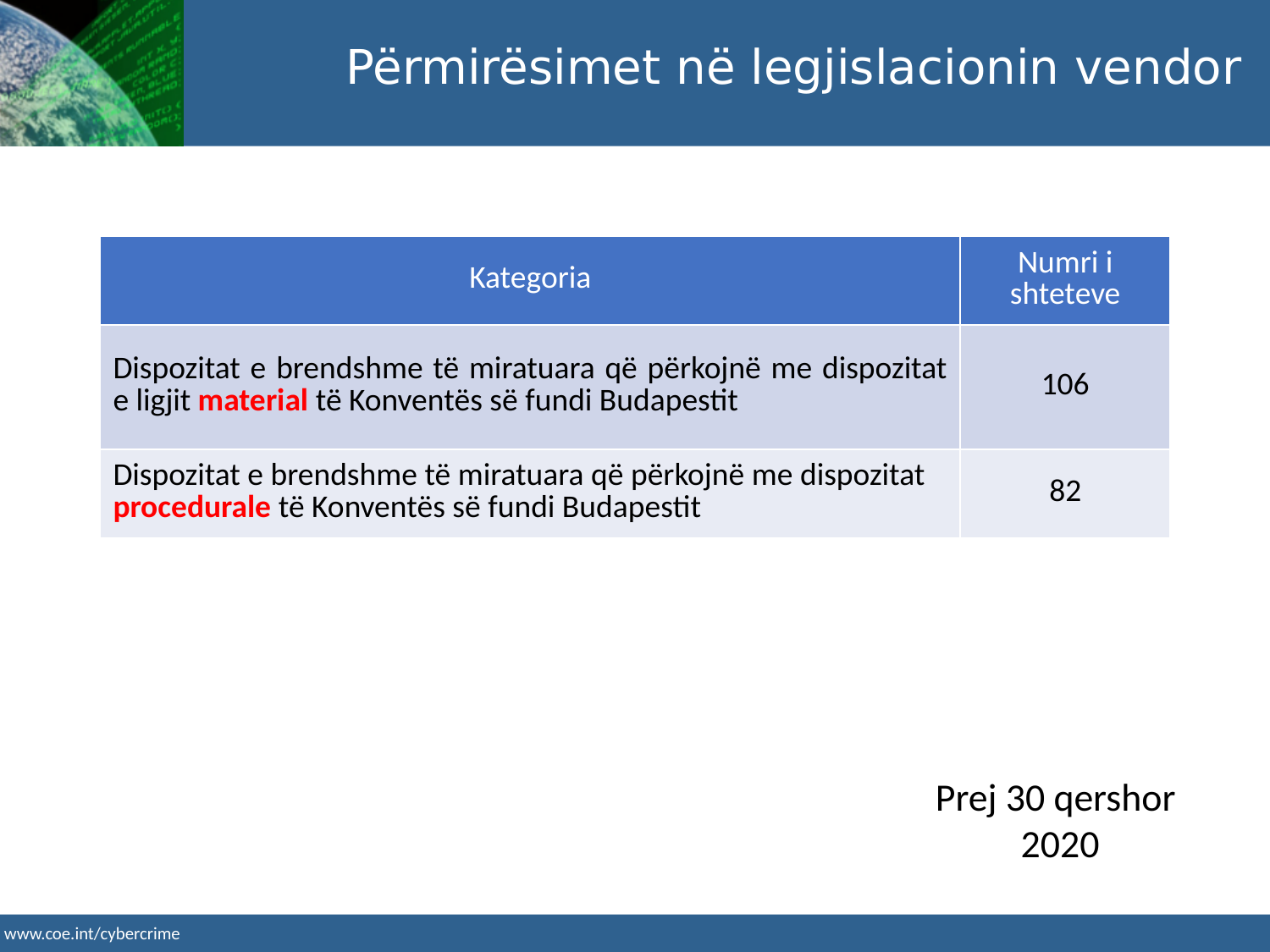

Përmirësimet në legjislacionin vendor
| Kategoria | Numri i shteteve |
| --- | --- |
| Dispozitat e brendshme të miratuara që përkojnë me dispozitat e ligjit material të Konventës së fundi Budapestit | 106 |
| Dispozitat e brendshme të miratuara që përkojnë me dispozitat procedurale të Konventës së fundi Budapestit | 82 |

Prej 30 qershor
2020